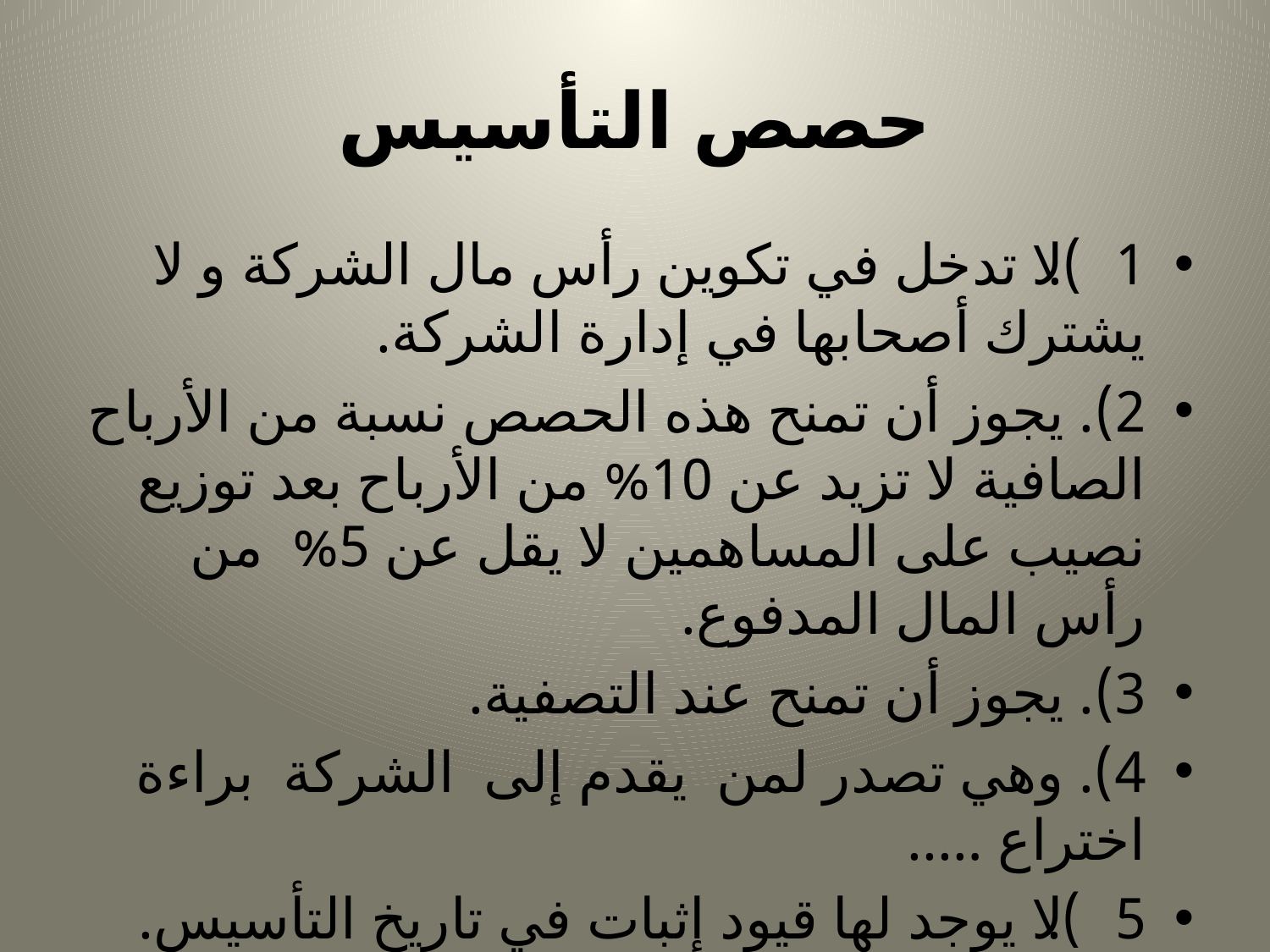

# حصص التأسيس
1). لا تدخل في تكوين رأس مال الشركة و لا يشترك أصحابها في إدارة الشركة.
2). يجوز أن تمنح هذه الحصص نسبة من الأرباح الصافية لا تزيد عن 10% من الأرباح بعد توزيع نصيب على المساهمين لا يقل عن 5%  من رأس المال المدفوع.
3). يجوز أن تمنح عند التصفية.
4). وهي تصدر لمن  يقدم إلى  الشركة  براءة اختراع …..
5). لا يوجد لها قيود إثبات في تاريخ التأسيس.